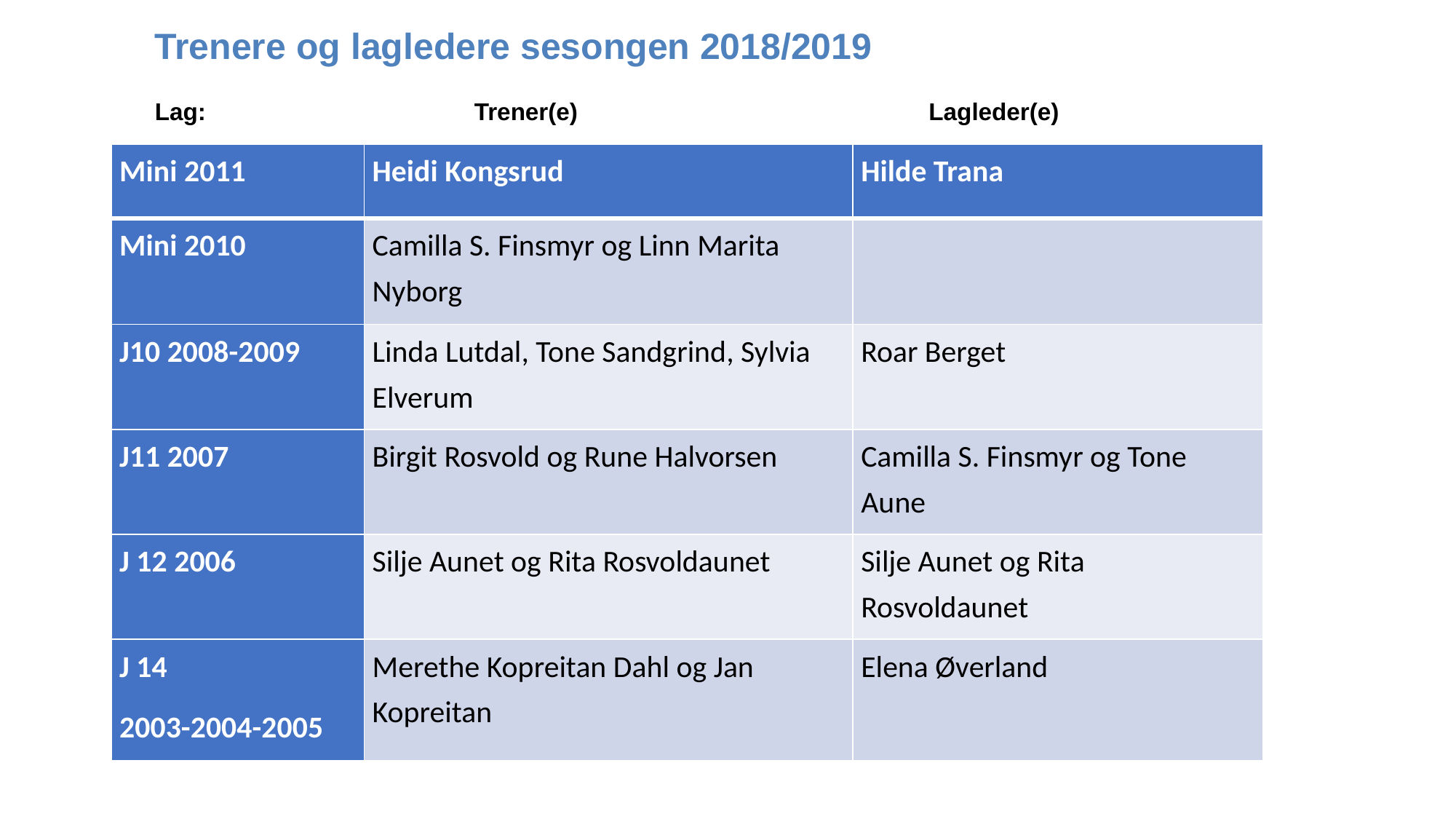

Trenere og lagledere sesongen 2018/2019

Lag:                                        Trener(e)		                                  Lagleder(e)
| Mini 2011 | Heidi Kongsrud | Hilde Trana |
| --- | --- | --- |
| Mini 2010 | Camilla S. Finsmyr og Linn Marita Nyborg |  |
| J10 2008-2009 | Linda Lutdal, Tone Sandgrind, Sylvia Elverum | Roar Berget |
| J11 2007 | Birgit Rosvold og Rune Halvorsen | Camilla S. Finsmyr og Tone Aune |
| J 12 2006 | Silje Aunet og Rita Rosvoldaunet | Silje Aunet og Rita Rosvoldaunet |
| J 14 2003-2004-2005 | Merethe Kopreitan Dahl og Jan Kopreitan | Elena Øverland |